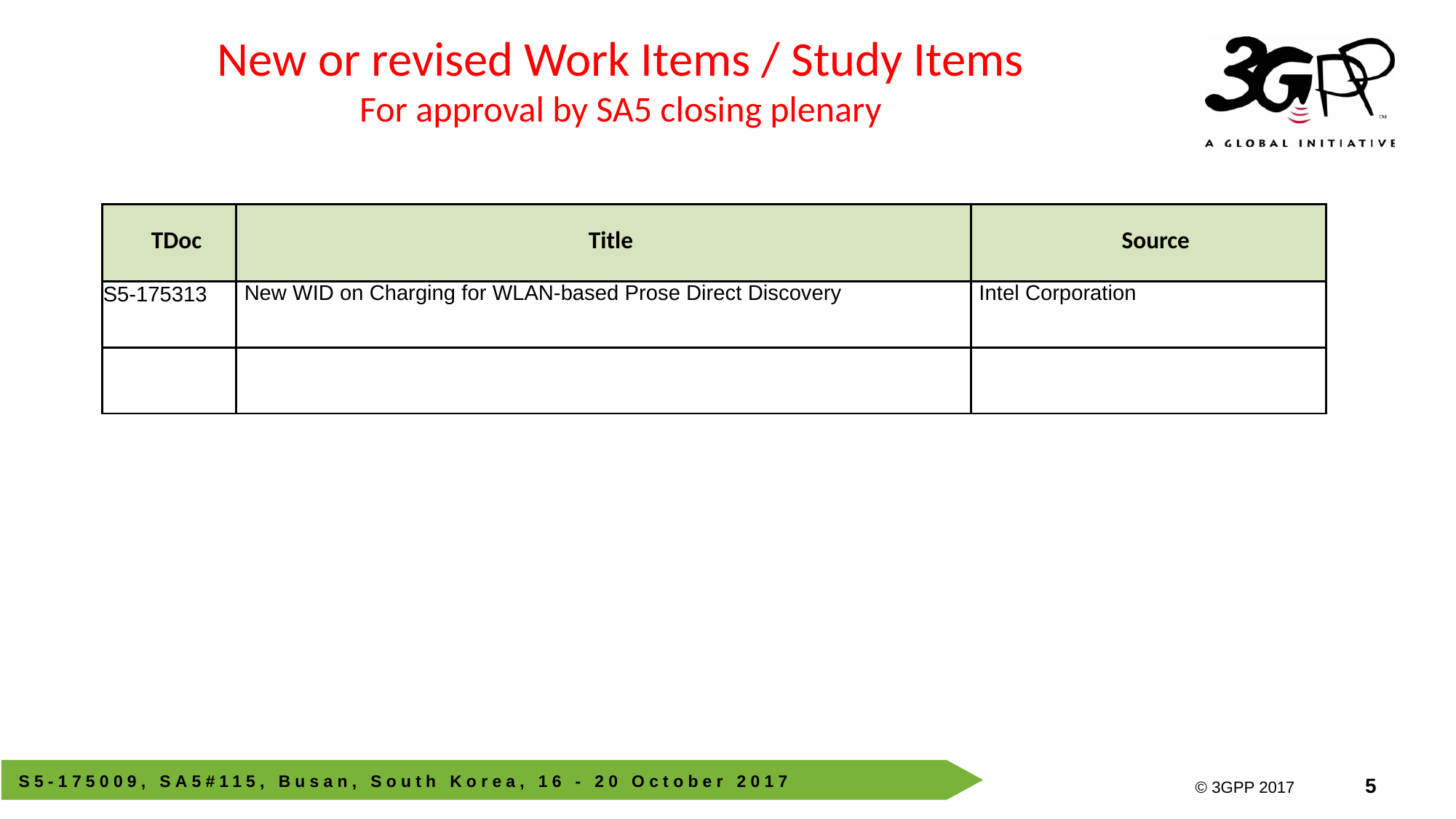

New or revised Work Items / Study Items
For approval by SA5 closing plenary
| TDoc | Title | Source |
| --- | --- | --- |
| S5-175313 | New WID on Charging for WLAN-based Prose Direct Discovery | Intel Corporation |
|  |  |  |